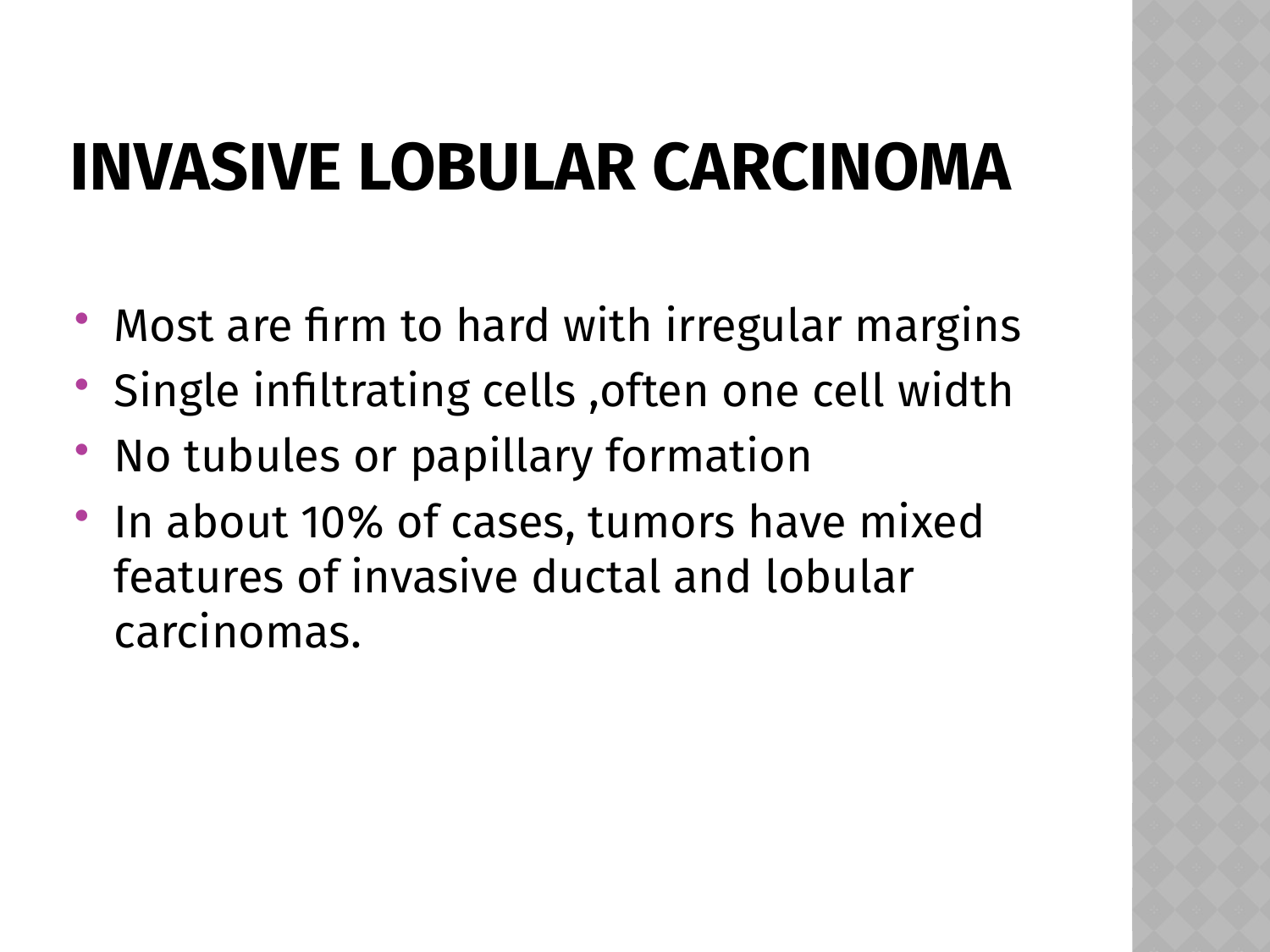

# Invasive Lobular Carcinoma

Most are firm to hard with irregular margins
Single infiltrating cells ,often one cell width
No tubules or papillary formation
In about 10% of cases, tumors have mixed features of invasive ductal and lobular carcinomas.